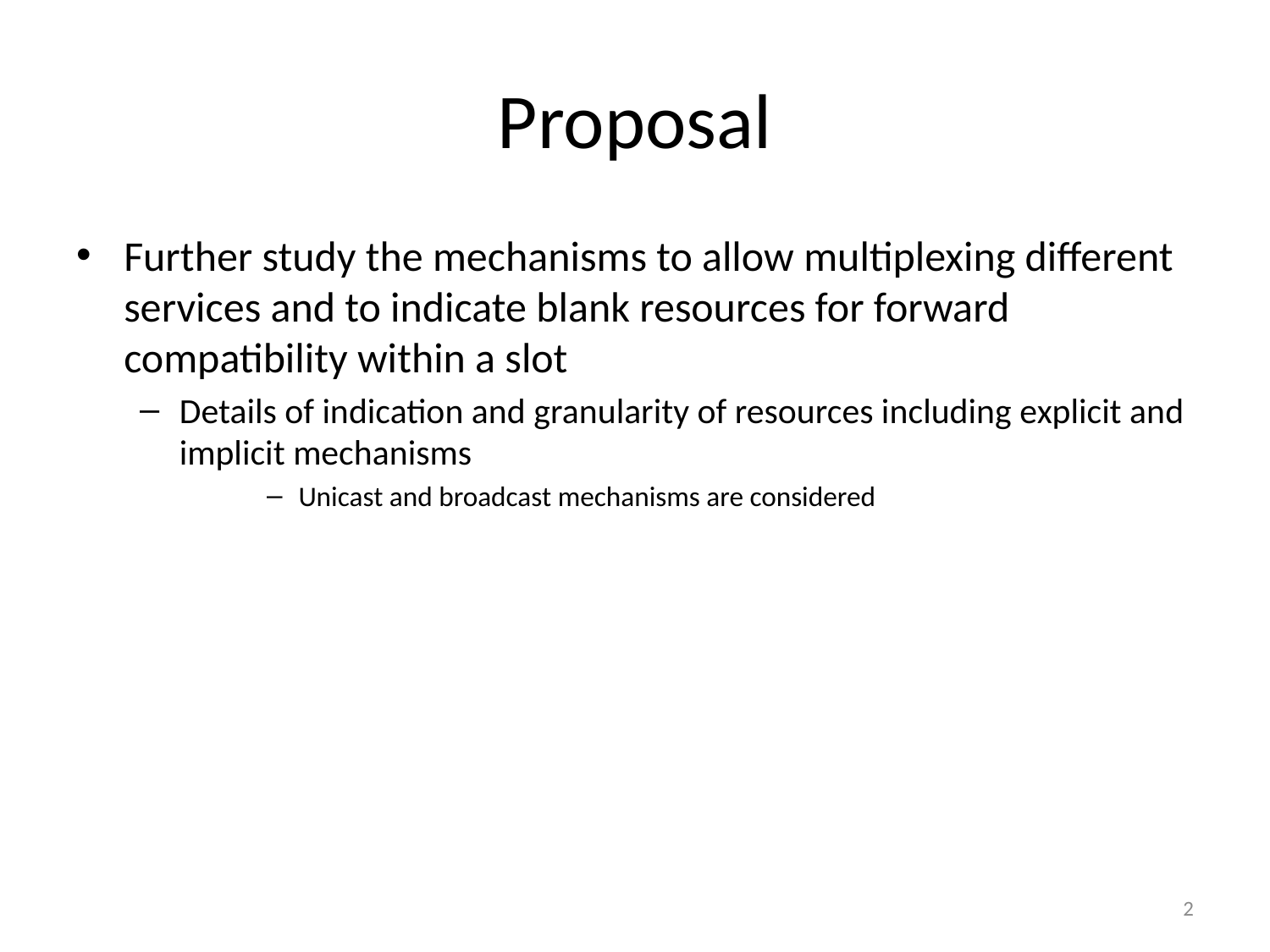

# Proposal
Further study the mechanisms to allow multiplexing different services and to indicate blank resources for forward compatibility within a slot
Details of indication and granularity of resources including explicit and implicit mechanisms
Unicast and broadcast mechanisms are considered
2